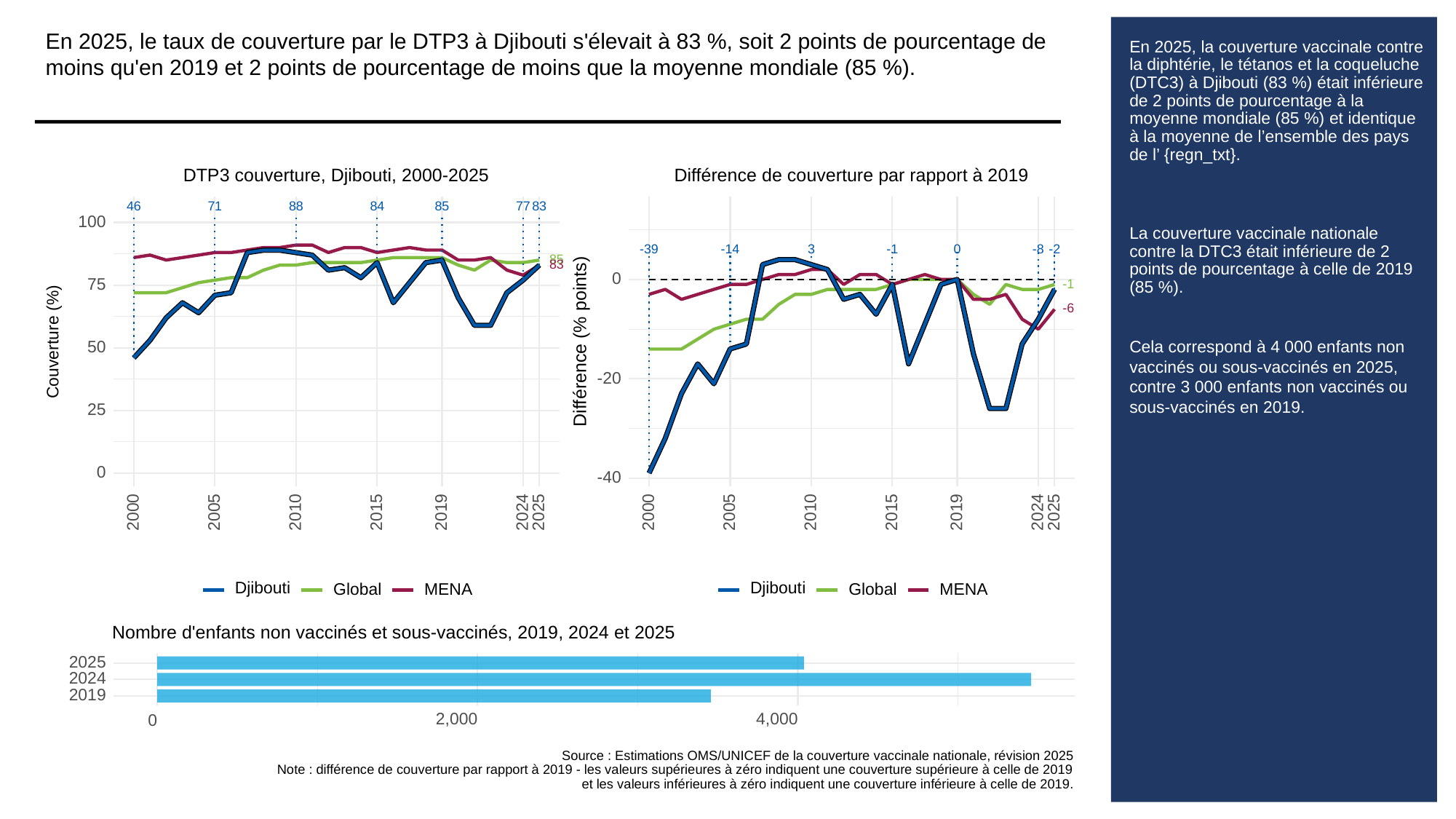

En 2025, le taux de couverture par le DTP3 à Djibouti s'élevait à 83 %, soit 2 points de pourcentage de moins qu'en 2019 et 2 points de pourcentage de moins que la moyenne mondiale (85 %).
# En 2025, la couverture vaccinale contre la diphtérie, le tétanos et la coqueluche (DTC3) à Djibouti (83 %) était inférieure de 2 points de pourcentage à la moyenne mondiale (85 %) et identique à la moyenne de l’ensemble des pays de l’ {regn_txt}.

La couverture vaccinale nationale contre la DTC3 était inférieure de 2 points de pourcentage à celle de 2019 (85 %).

Cela correspond à 4 000 enfants non vaccinés ou sous-vaccinés en 2025, contre 3 000 enfants non vaccinés ou sous-vaccinés en 2019.

DTP3 couverture, Djibouti, 2000-2025
Différence de couverture par rapport à 2019

83
46
88
84
85
71
77
100

-39
3
0
-8
-14
-1
-2

85

83

0
75

-1

-6

Différence (% points)
Couverture (%)
50

-20

25

0
-40

2000
2005
2010
2015
2019
2024
2025
2000
2005
2010
2015
2019
2024
2025
Djibouti
Djibouti
Global
Global
MENA
MENA

Nombre d'enfants non vaccinés et sous-vaccinés, 2019, 2024 et 2025

2025

2024

2019

2,000
4,000
0
Source : Estimations OMS/UNICEF de la couverture vaccinale nationale, révision 2025
Note : différence de couverture par rapport à 2019 - les valeurs supérieures à zéro indiquent une couverture supérieure à celle de 2019
et les valeurs inférieures à zéro indiquent une couverture inférieure à celle de 2019.